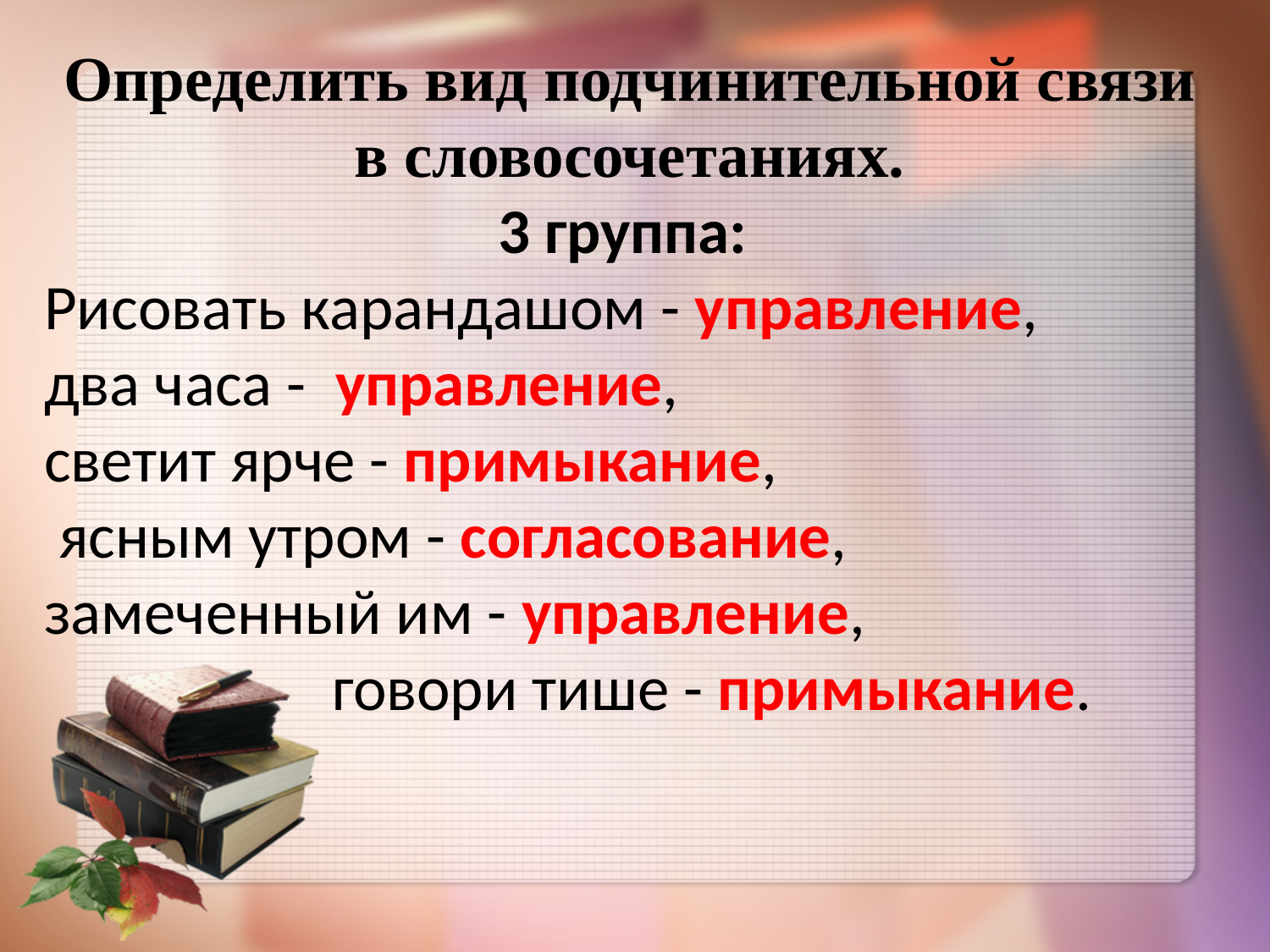

Определить вид подчинительной связи в словосочетаниях.
3 группа:
Рисовать карандашом - управление,
два часа -  управление,
светит ярче - примыкание,
 ясным утром - согласование,
замеченный им - управление,
                    говори тише - примыкание.